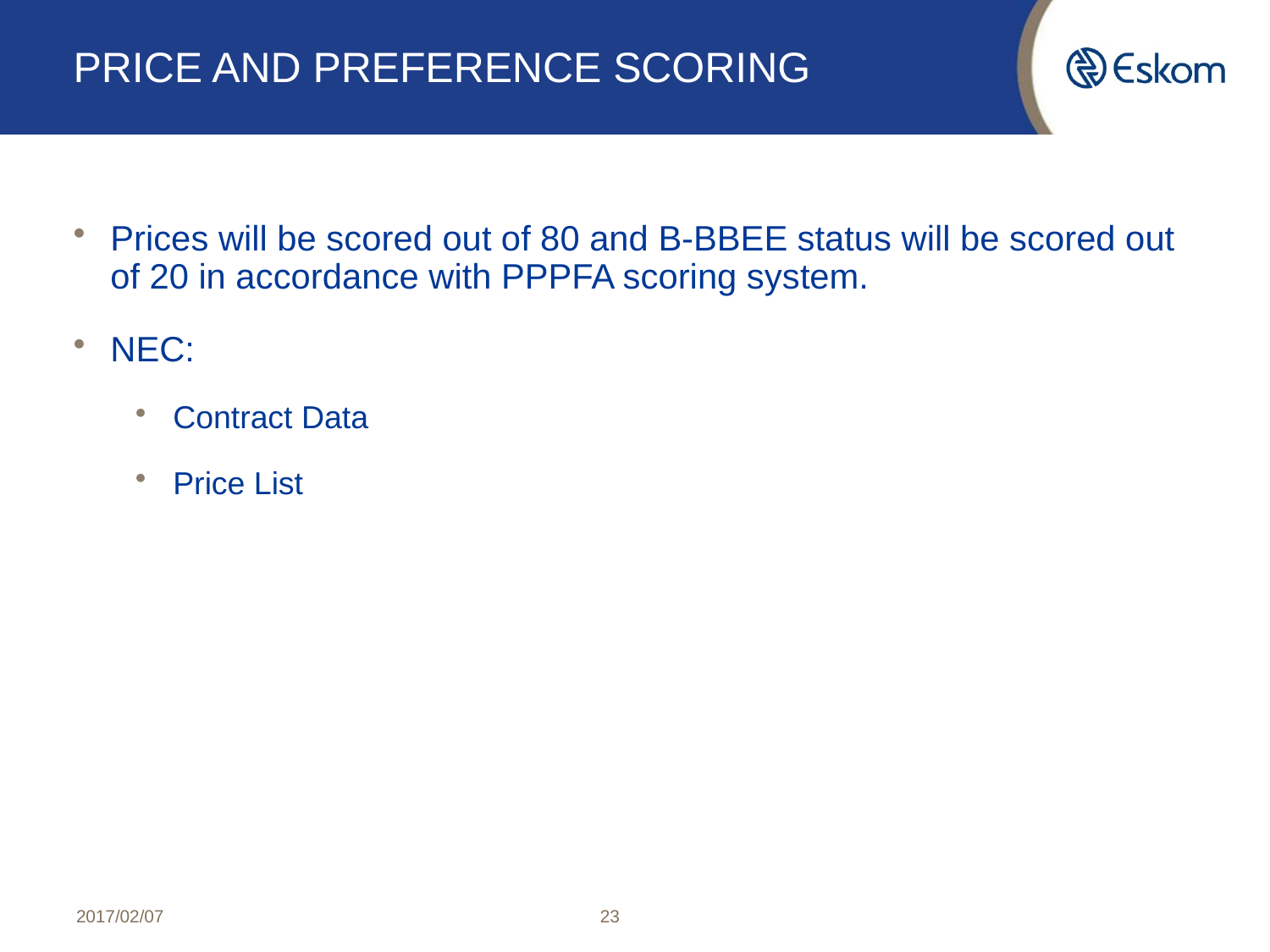

# PRICE AND PREFERENCE SCORING

Prices will be scored out of 80 and B-BBEE status will be scored out of 20 in accordance with PPPFA scoring system.
NEC:
Contract Data
Price List
2017/02/07
23